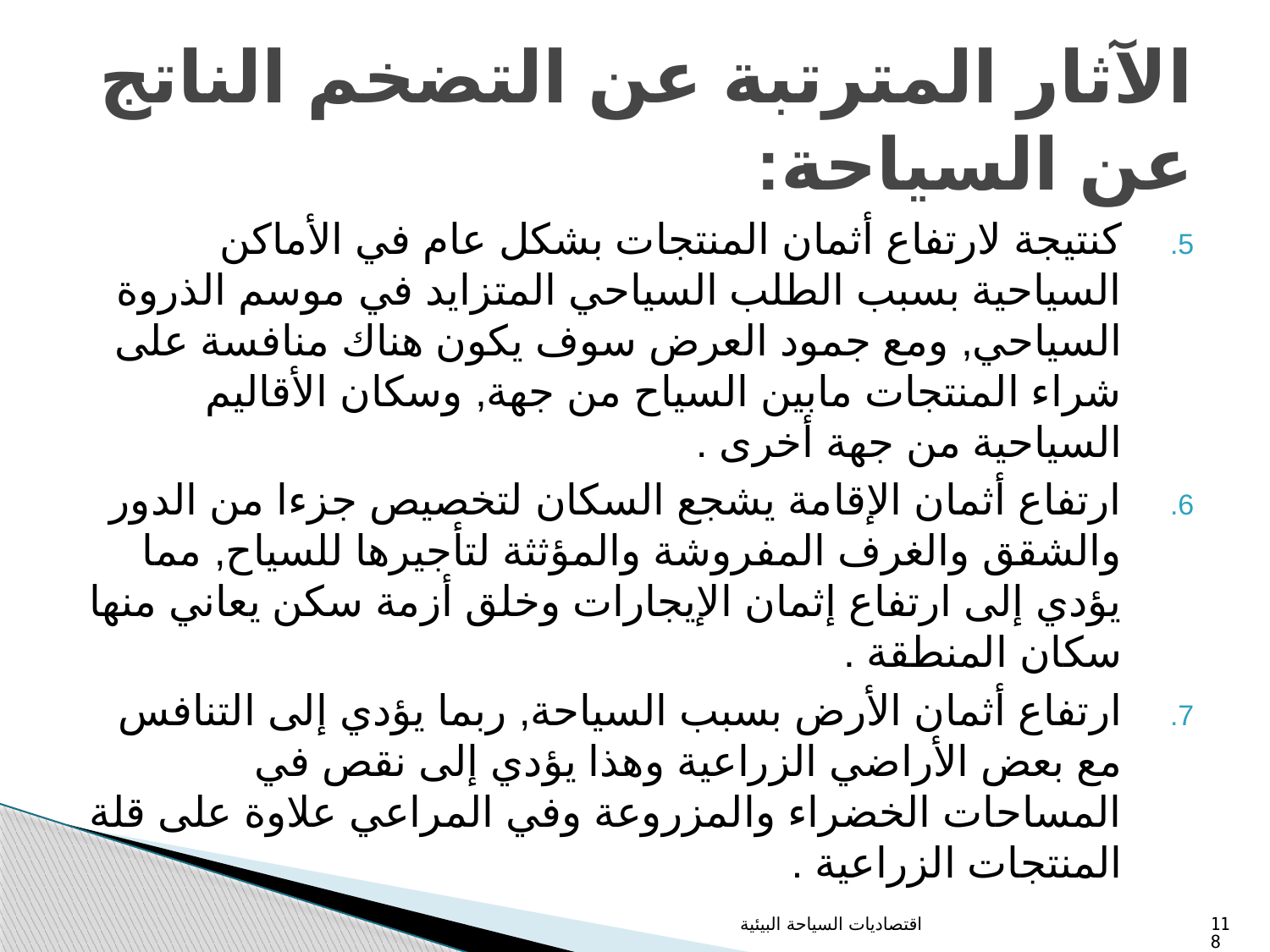

# الآثار المترتبة عن التضخم الناتج عن السياحة:
كنتيجة لارتفاع أثمان المنتجات بشكل عام في الأماكن السياحية بسبب الطلب السياحي المتزايد في موسم الذروة السياحي, ومع جمود العرض سوف يكون هناك منافسة على شراء المنتجات مابين السياح من جهة, وسكان الأقاليم السياحية من جهة أخرى .
ارتفاع أثمان الإقامة يشجع السكان لتخصيص جزءا من الدور والشقق والغرف المفروشة والمؤثثة لتأجيرها للسياح, مما يؤدي إلى ارتفاع إثمان الإيجارات وخلق أزمة سكن يعاني منها سكان المنطقة .
ارتفاع أثمان الأرض بسبب السياحة, ربما يؤدي إلى التنافس مع بعض الأراضي الزراعية وهذا يؤدي إلى نقص في المساحات الخضراء والمزروعة وفي المراعي علاوة على قلة المنتجات الزراعية .
اقتصاديات السياحة البيئية
118